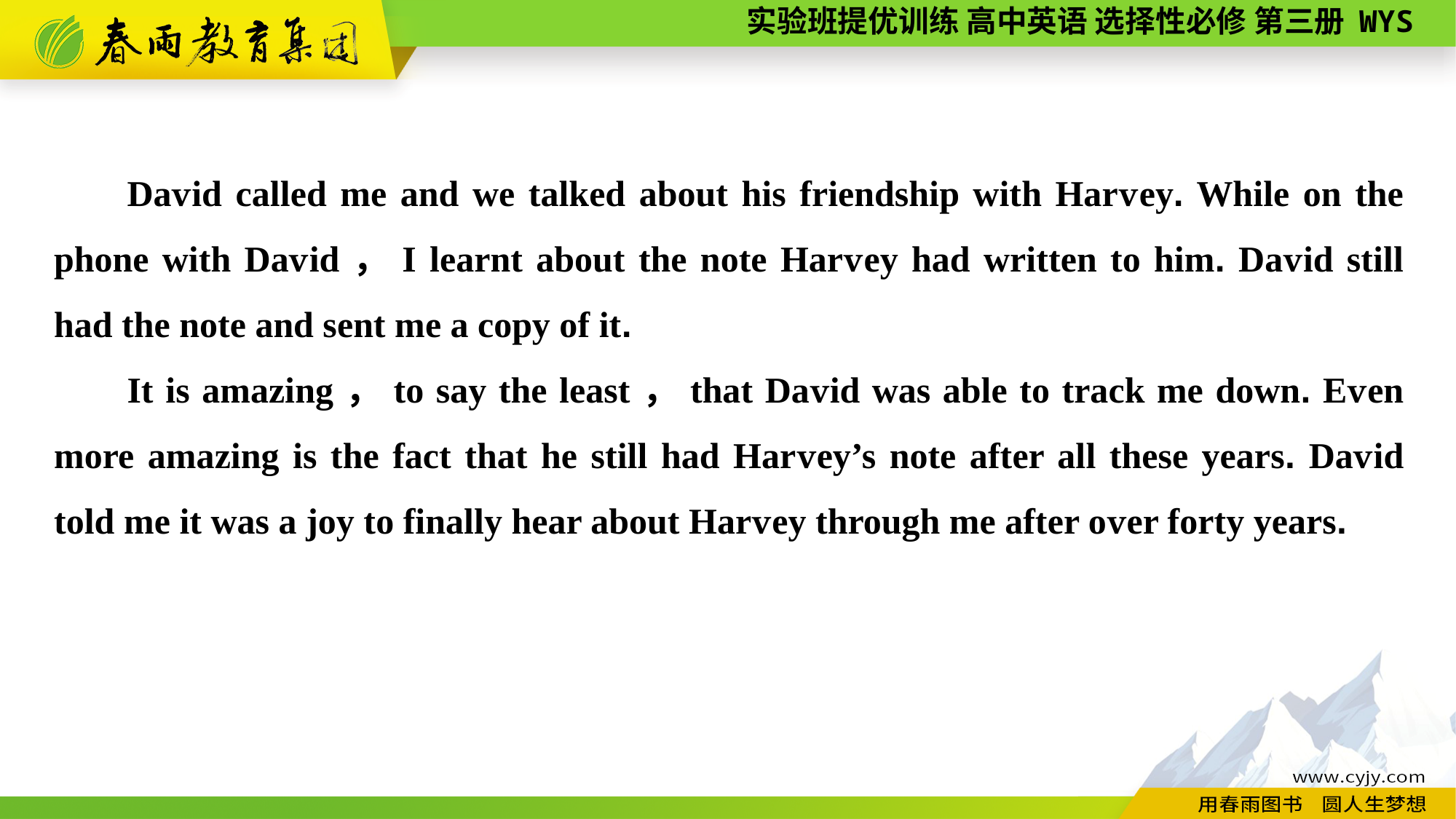

David called me and we talked about his friendship with Harvey. While on the phone with David，I learnt about the note Harvey had written to him. David still had the note and sent me a copy of it.
It is amazing，to say the least，that David was able to track me down. Even more amazing is the fact that he still had Harvey’s note after all these years. David told me it was a joy to finally hear about Harvey through me after over forty years.